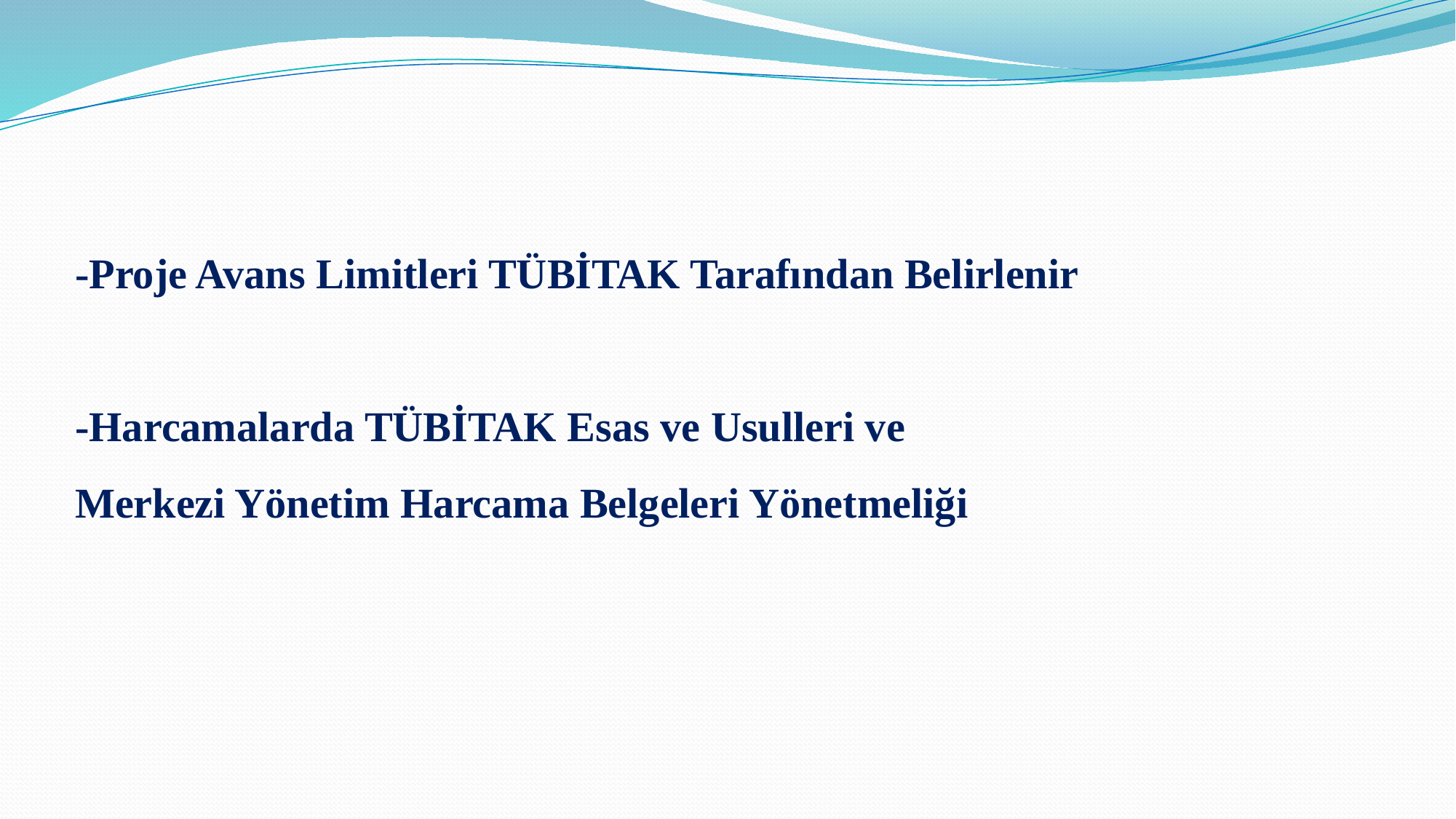

-Proje Avans Limitleri TÜBİTAK Tarafından Belirlenir

-Harcamalarda TÜBİTAK Esas ve Usulleri ve
Merkezi Yönetim Harcama Belgeleri Yönetmeliği